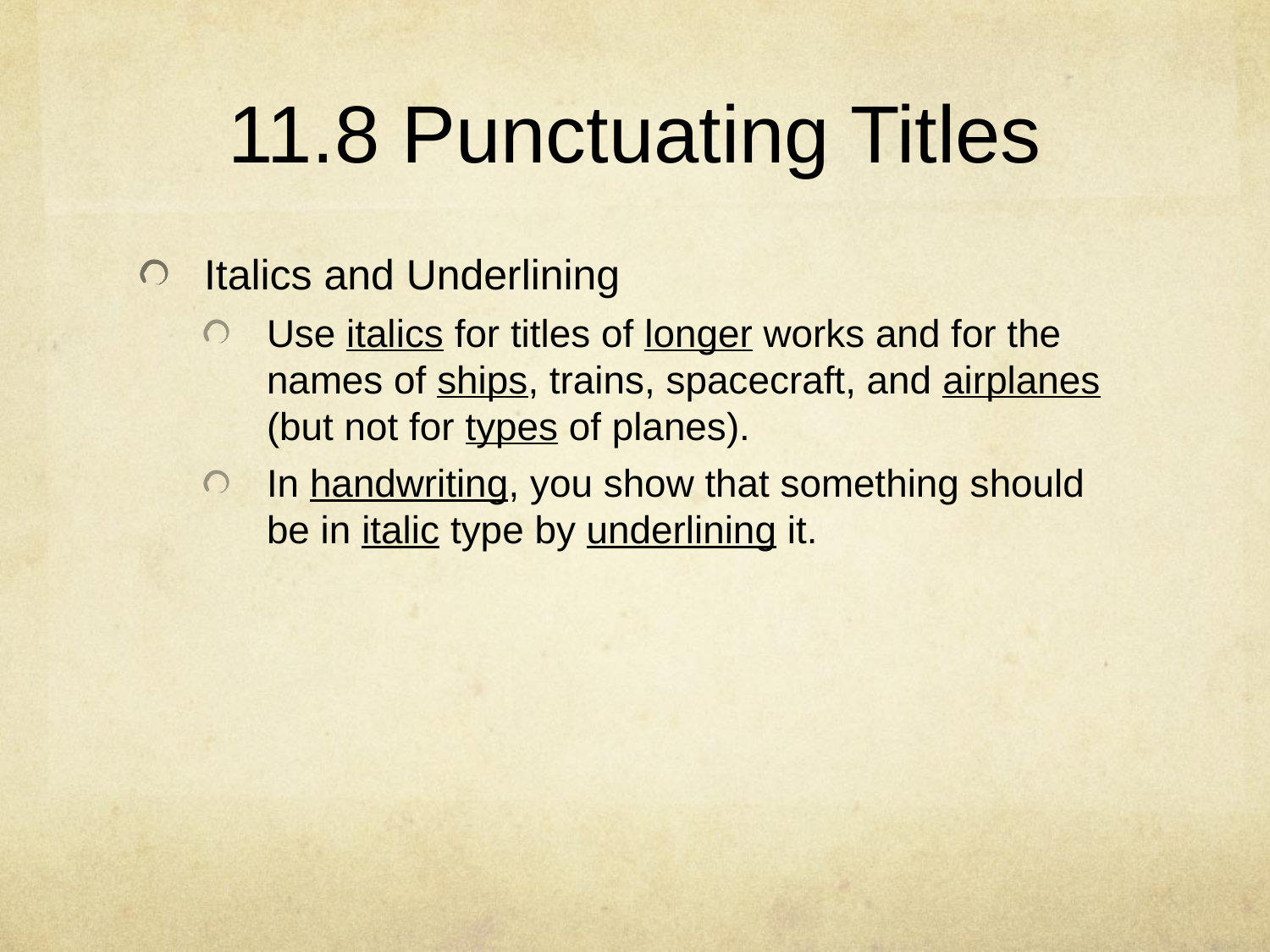

# 11.8 Punctuating Titles
Italics and Underlining
Use italics for titles of longer works and for the names of ships, trains, spacecraft, and airplanes (but not for types of planes).
In handwriting, you show that something should be in italic type by underlining it.